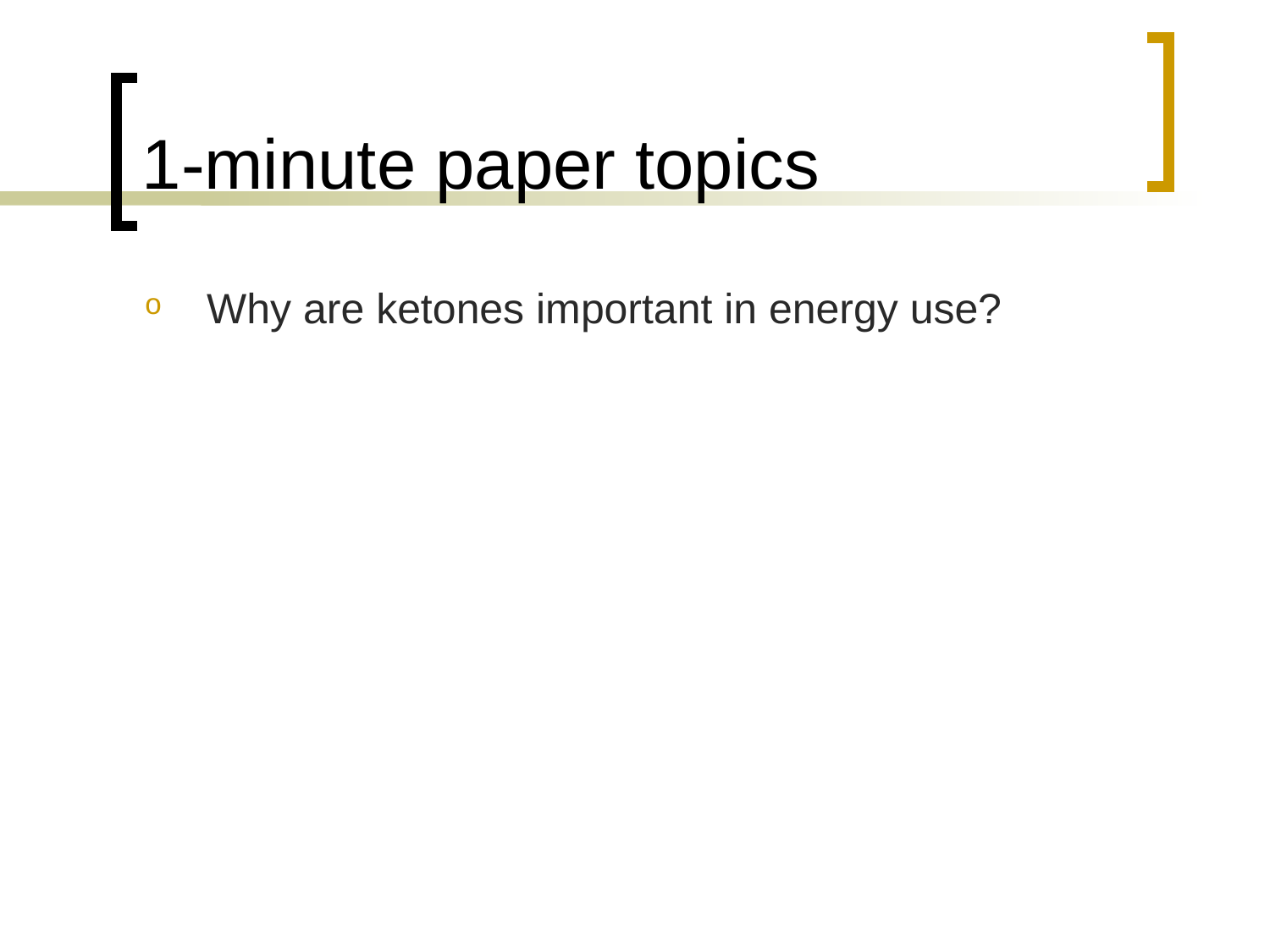

# 1-minute paper topics
Why are ketones important in energy use?